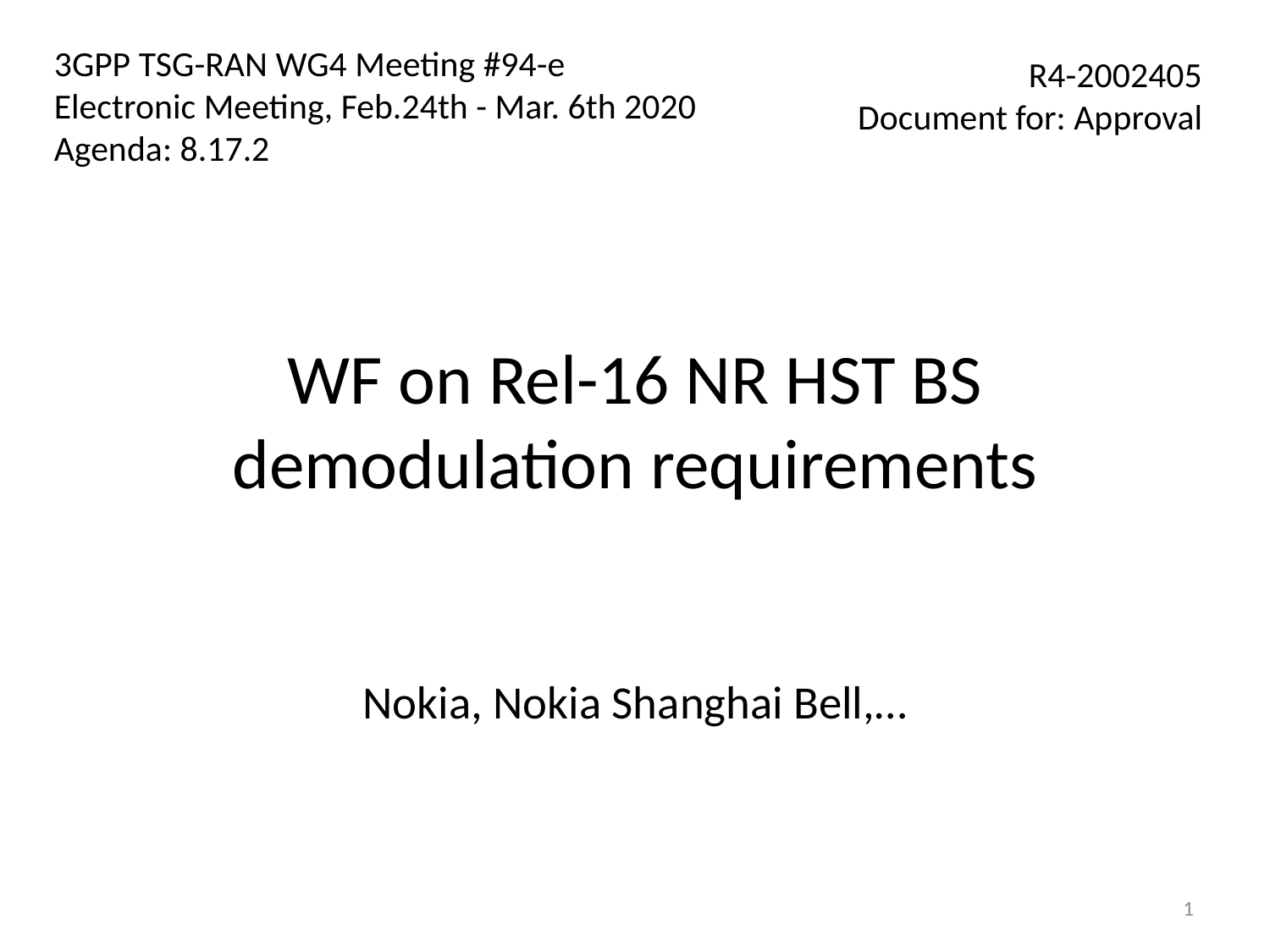

3GPP TSG-RAN WG4 Meeting #94-e
Electronic Meeting, Feb.24th - Mar. 6th 2020
Agenda: 8.17.2
R4-2002405
Document for: Approval
# WF on Rel-16 NR HST BS demodulation requirements
Nokia, Nokia Shanghai Bell,…
1